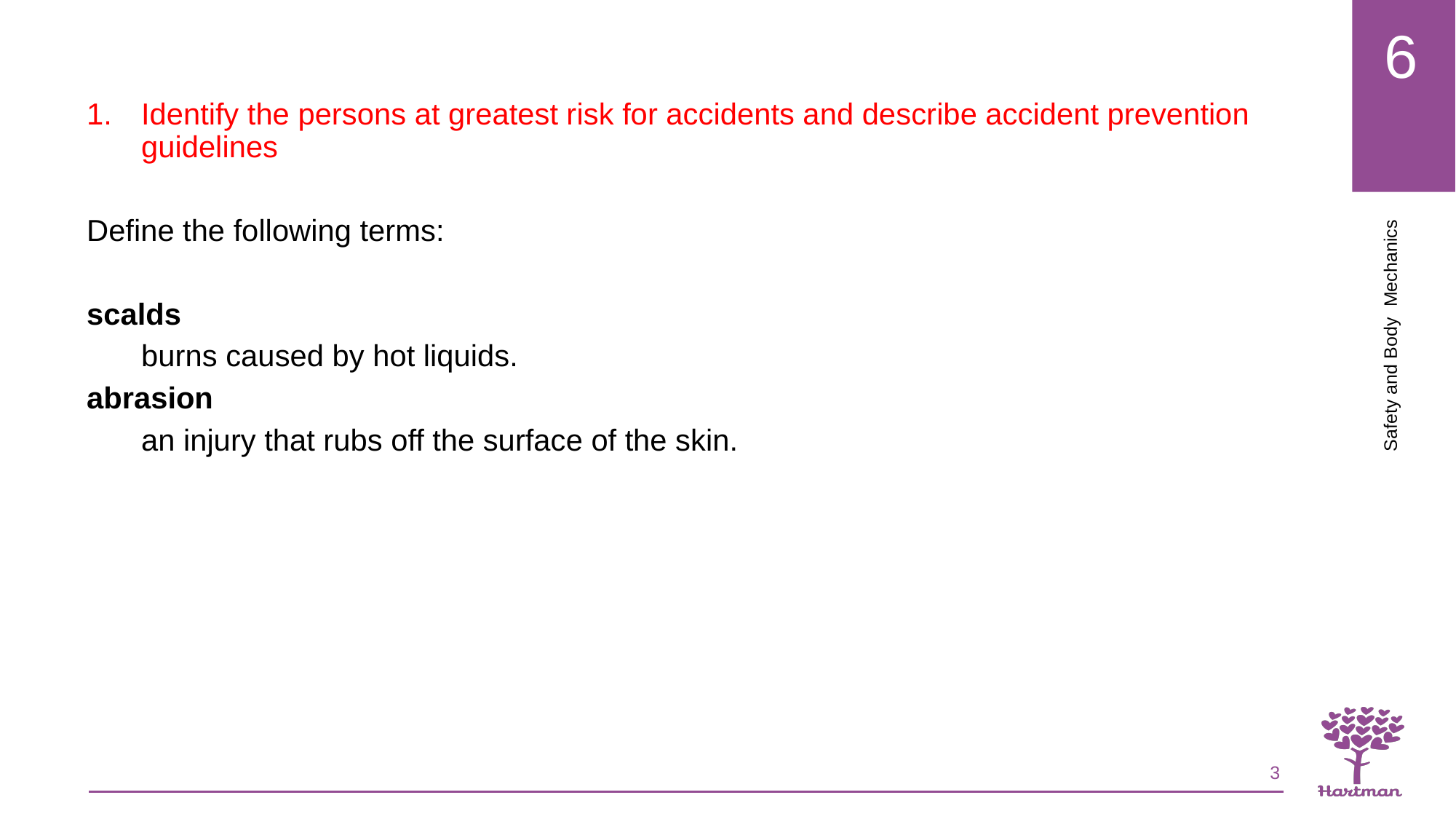

Identify the persons at greatest risk for accidents and describe accident prevention guidelines

Define the following terms:

scalds
burns caused by hot liquids.
abrasion
an injury that rubs off the surface of the skin.

3